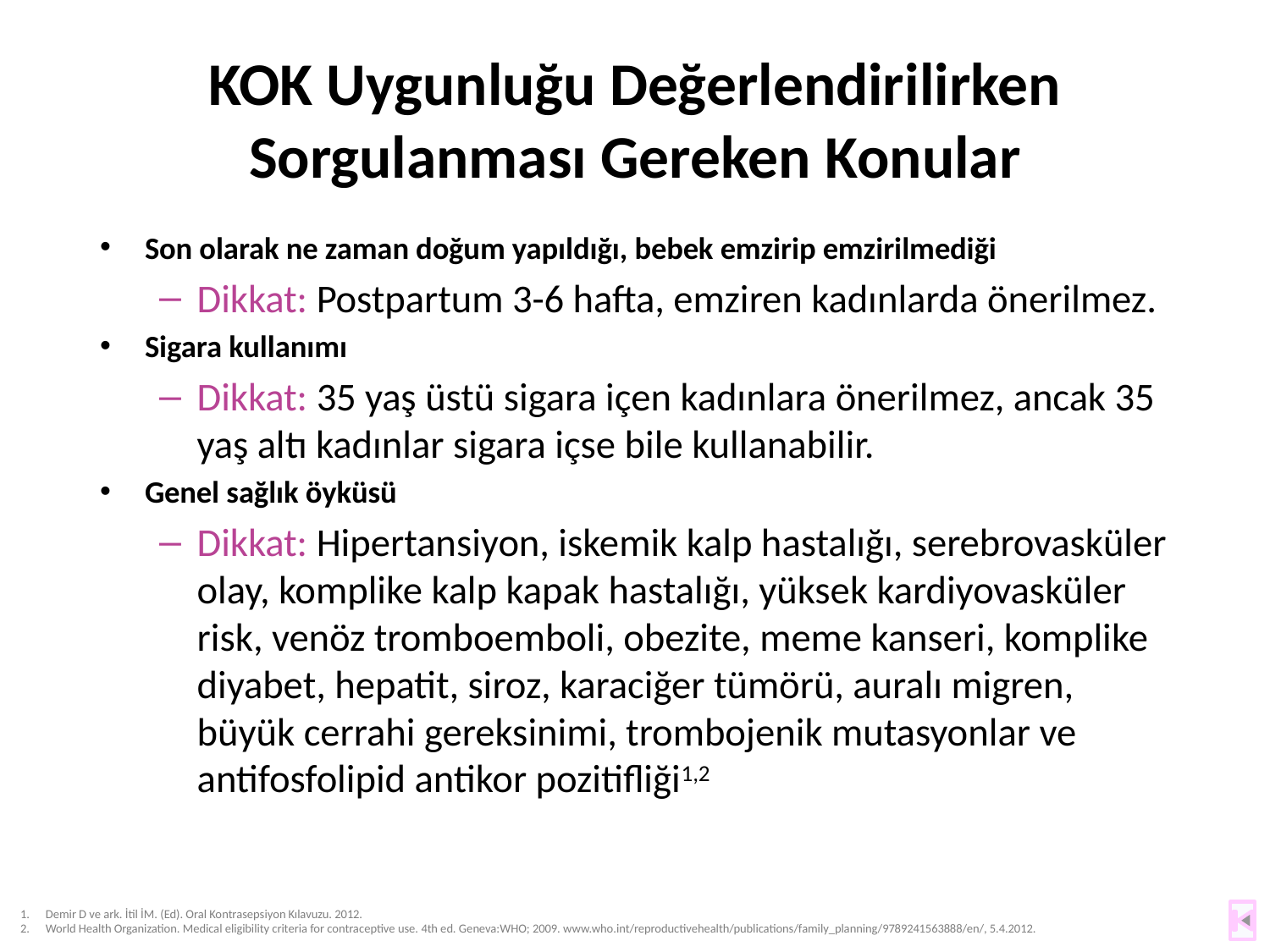

# KOK Uygunluğu Değerlendirilirken Sorgulanması Gereken Konular
Son olarak ne zaman doğum yapıldığı, bebek emzirip emzirilmediği
Dikkat: Postpartum 3-6 hafta, emziren kadınlarda önerilmez.
Sigara kullanımı
Dikkat: 35 yaş üstü sigara içen kadınlara önerilmez, ancak 35 yaş altı kadınlar sigara içse bile kullanabilir.
Genel sağlık öyküsü
Dikkat: Hipertansiyon, iskemik kalp hastalığı, serebrovasküler olay, komplike kalp kapak hastalığı, yüksek kardiyovasküler risk, venöz tromboemboli, obezite, meme kanseri, komplike diyabet, hepatit, siroz, karaciğer tümörü, auralı migren, büyük cerrahi gereksinimi, trombojenik mutasyonlar ve antifosfolipid antikor pozitifliği1,2

Demir D ve ark. İtil İM. (Ed). Oral Kontrasepsiyon Kılavuzu. 2012.
World Health Organization. Medical eligibility criteria for contraceptive use. 4th ed. Geneva:WHO; 2009. www.who.int/reproductivehealth/publications/family_planning/9789241563888/en/, 5.4.2012.